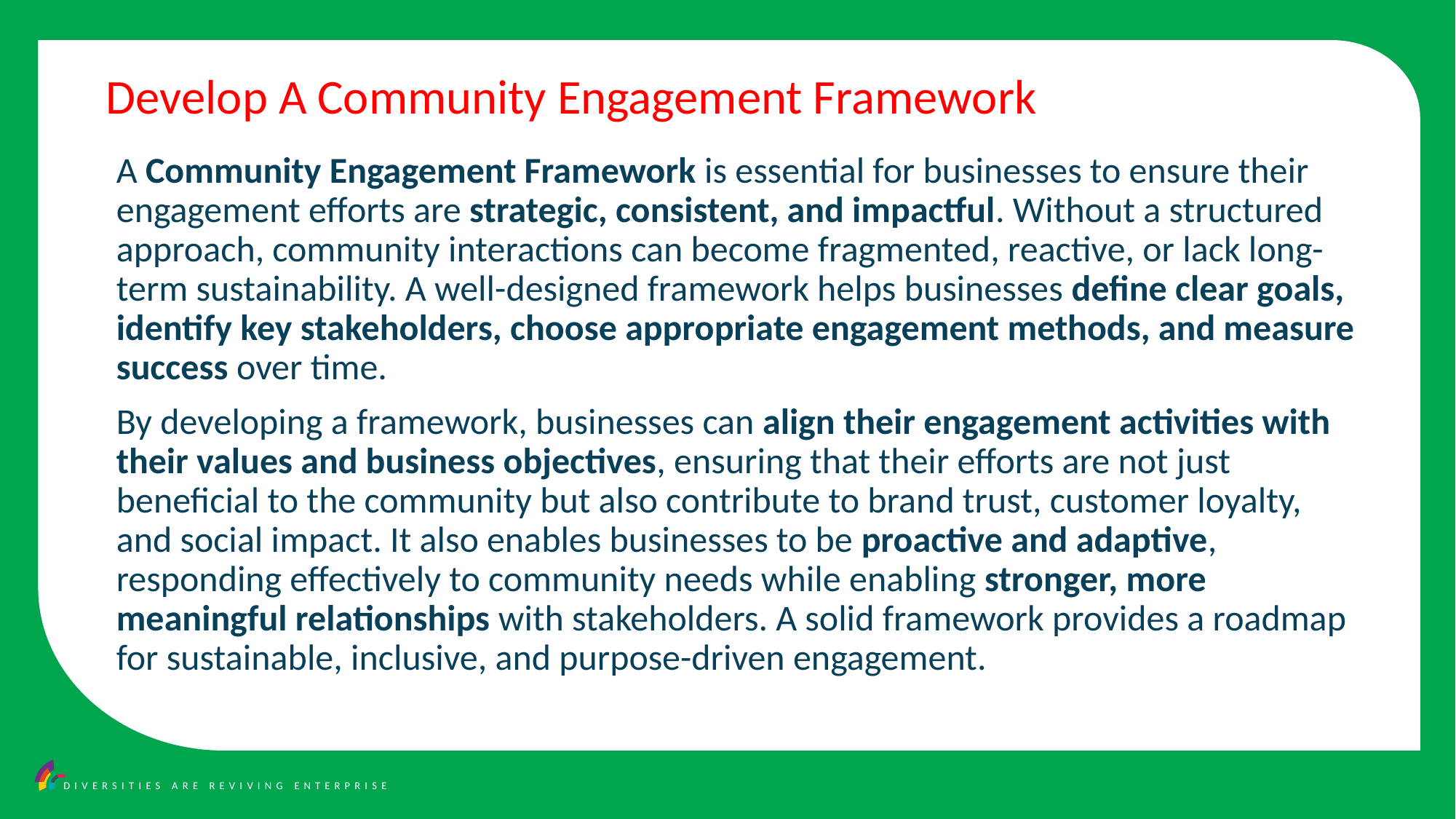

Develop A Community Engagement Framework
A Community Engagement Framework is essential for businesses to ensure their engagement efforts are strategic, consistent, and impactful. Without a structured approach, community interactions can become fragmented, reactive, or lack long-term sustainability. A well-designed framework helps businesses define clear goals, identify key stakeholders, choose appropriate engagement methods, and measure success over time.
By developing a framework, businesses can align their engagement activities with their values and business objectives, ensuring that their efforts are not just beneficial to the community but also contribute to brand trust, customer loyalty, and social impact. It also enables businesses to be proactive and adaptive, responding effectively to community needs while enabling stronger, more meaningful relationships with stakeholders. A solid framework provides a roadmap for sustainable, inclusive, and purpose-driven engagement.